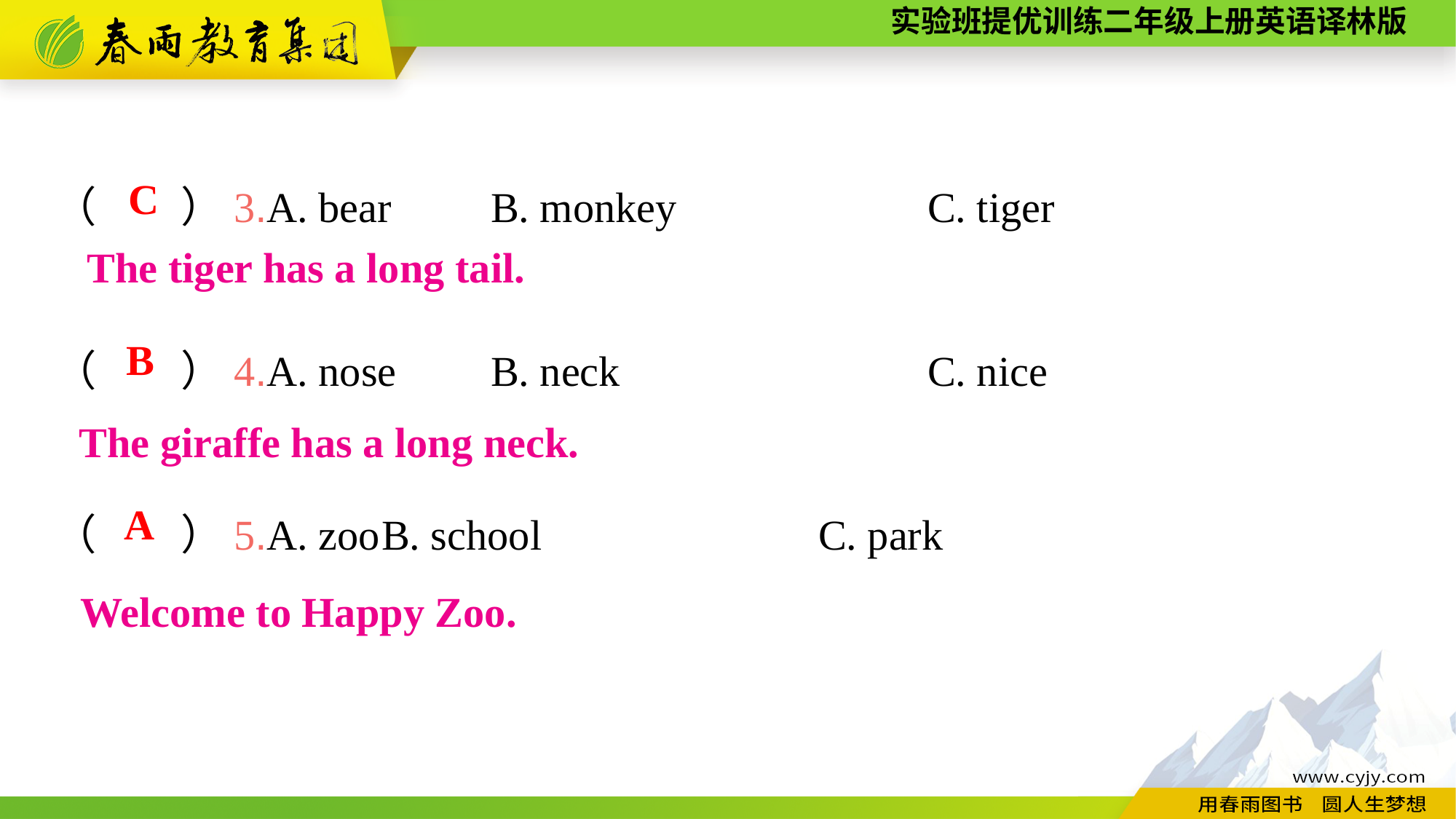

（　　）3.A. bear	B. monkey			C. tiger

（　　）4.A. nose	B. neck			C. nice

（　　）5.A. zoo	B. school			C. park
C
The tiger has a long tail.
B
The giraffe has a long neck.
A
Welcome to Happy Zoo.